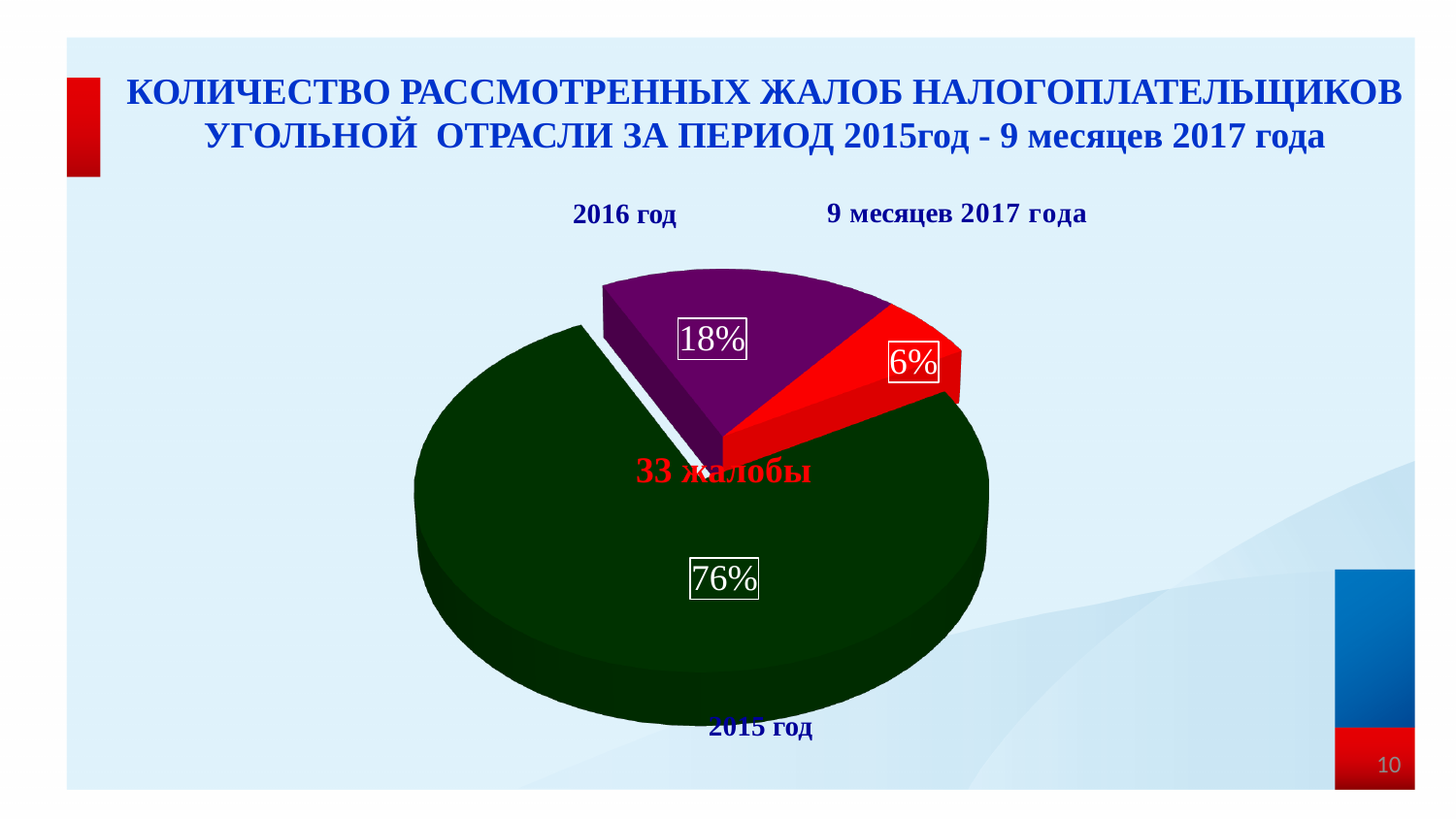

# КОЛИЧЕСТВО РАССМОТРЕННЫХ ЖАЛОБ НАЛОГОПЛАТЕЛЬЩИКОВ УГОЛЬНОЙ  ОТРАСЛИ ЗА ПЕРИОД 2015год - 9 месяцев 2017 года

[unsupported chart]

2016 год
33 жалобы
2015 год
10